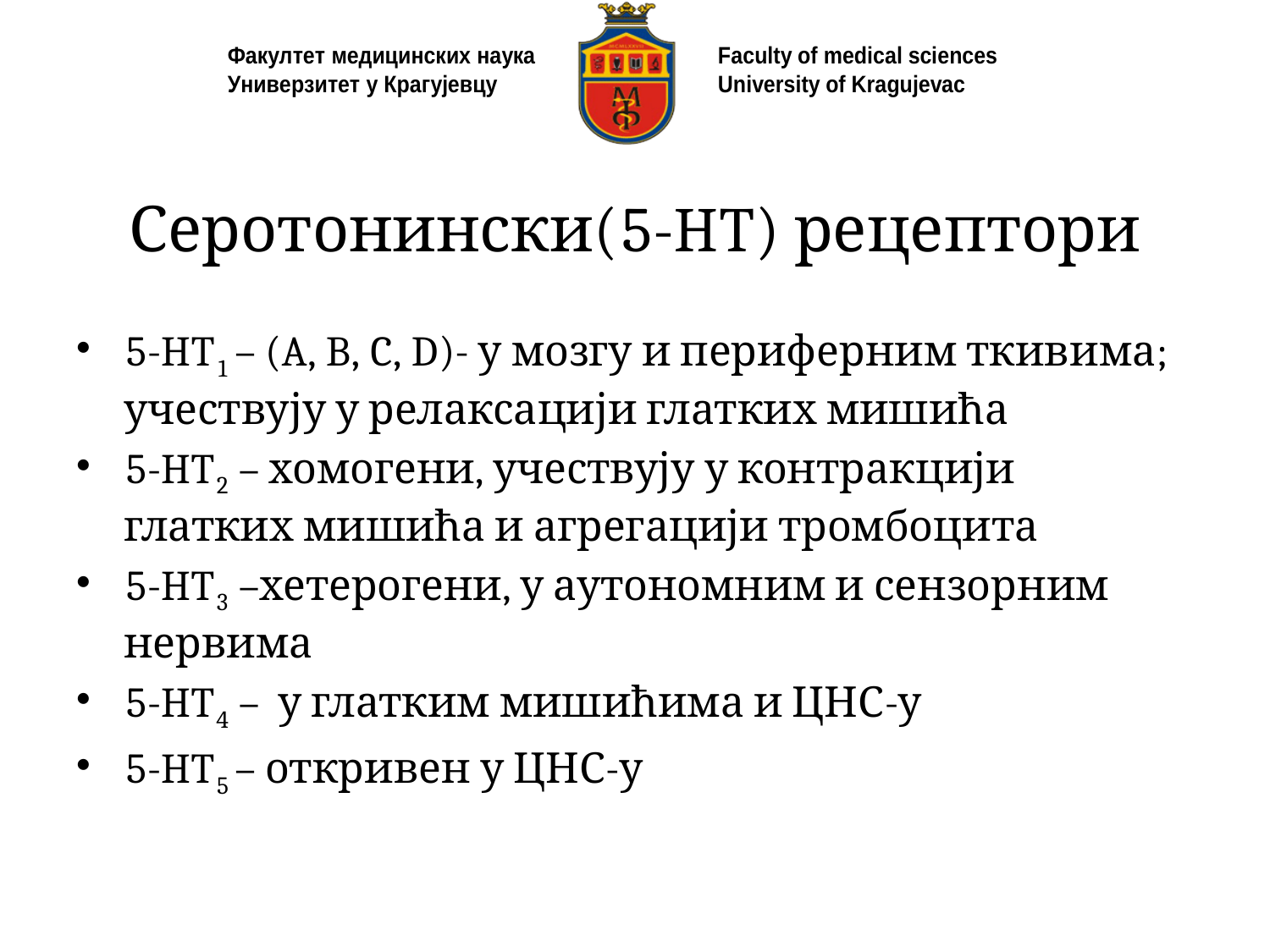

# Серотонински(5-HT) рецептори
5-HT1 – (A, B, C, D)- у мозгу и периферним ткивима; учествују у релаксацији глатких мишића
5-HT2 – хомогени, учествују у контракцији глатких мишића и агрегацији тромбоцита
5-HT3 –хетерогени, у аутономним и сензорним нервима
5-HT4 –  у глатким мишићима и ЦНС-у
5-HT5 – откривен у ЦНС-у